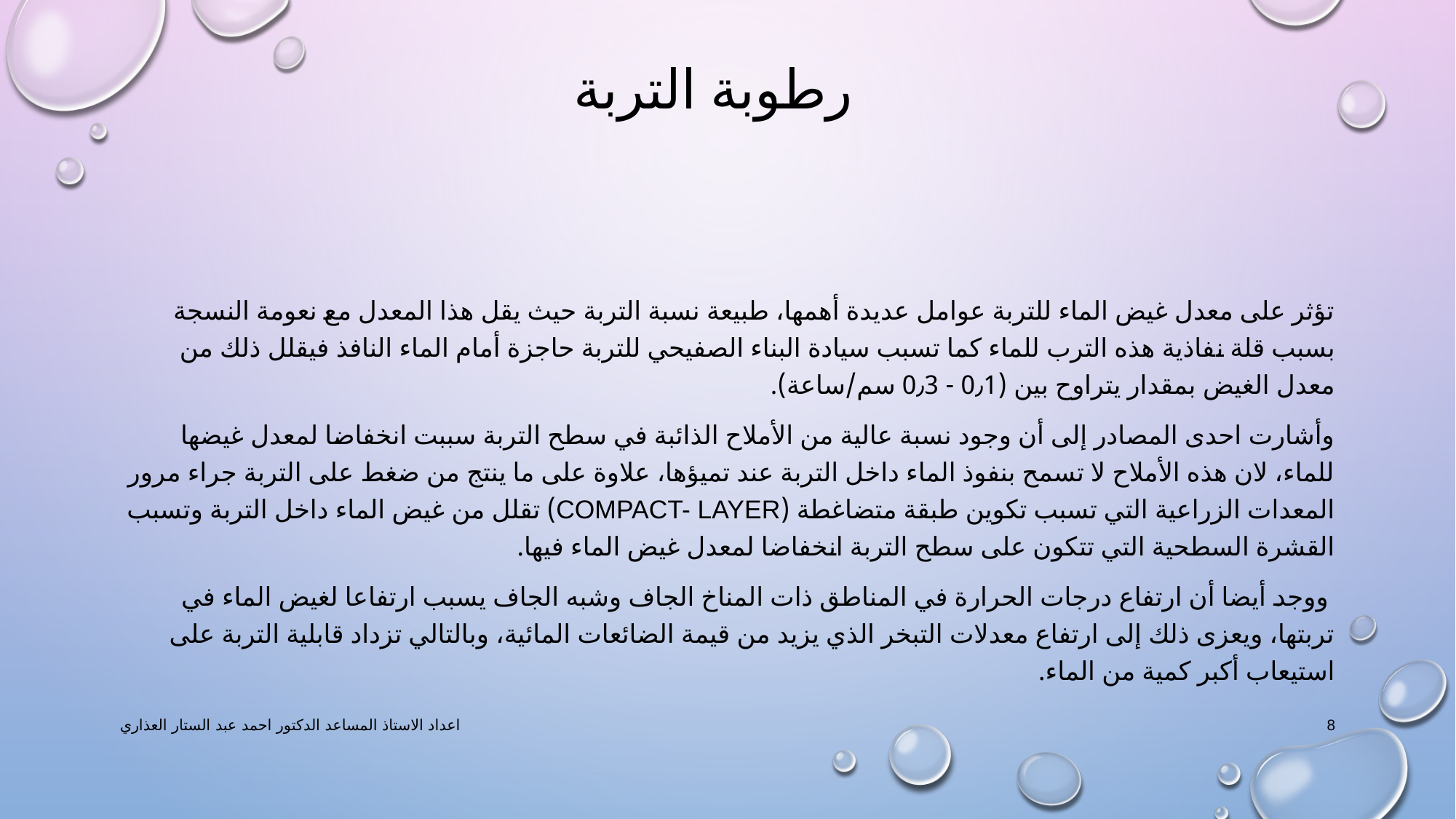

# رطوبة التربة
تؤثر على معدل غيض الماء للتربة عوامل عديدة أهمها، طبيعة نسبة التربة حيث يقل هذا المعدل مع نعومة النسجة بسبب قلة نفاذية هذه الترب للماء كما تسبب سيادة البناء الصفيحي للتربة حاجزة أمام الماء النافذ فيقلل ذلك من معدل الغيض بمقدار يتراوح بين (0٫1 - 0٫3 سم/ساعة).
وأشارت احدى المصادر إلى أن وجود نسبة عالية من الأملاح الذائبة في سطح التربة سببت انخفاضا لمعدل غيضها للماء، لان هذه الأملاح لا تسمح بنفوذ الماء داخل التربة عند تميؤها، علاوة على ما ينتج من ضغط على التربة جراء مرور المعدات الزراعية التي تسبب تكوين طبقة متضاغطة (Compact- Layer) تقلل من غيض الماء داخل التربة وتسبب القشرة السطحية التي تتكون على سطح التربة انخفاضا لمعدل غيض الماء فيها.
 ووجد أيضا أن ارتفاع درجات الحرارة في المناطق ذات المناخ الجاف وشبه الجاف يسبب ارتفاعا لغيض الماء في تربتها، ويعزى ذلك إلى ارتفاع معدلات التبخر الذي يزيد من قيمة الضائعات المائية، وبالتالي تزداد قابلية التربة على استيعاب أكبر كمية من الماء.

اعداد الاستاذ المساعد الدكتور احمد عبد الستار العذاري
8